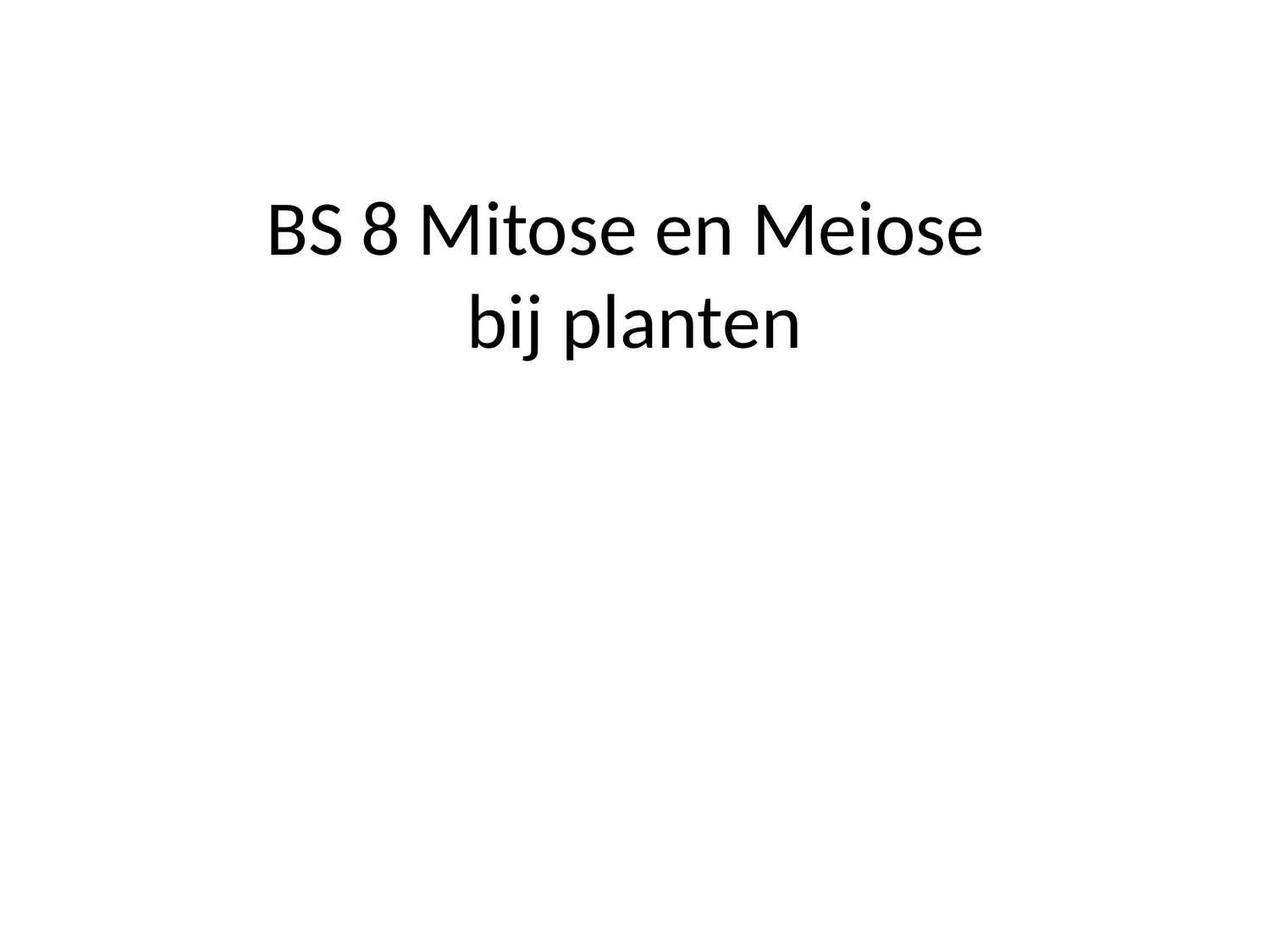

# BS 8 Mitose en Meiose bij planten